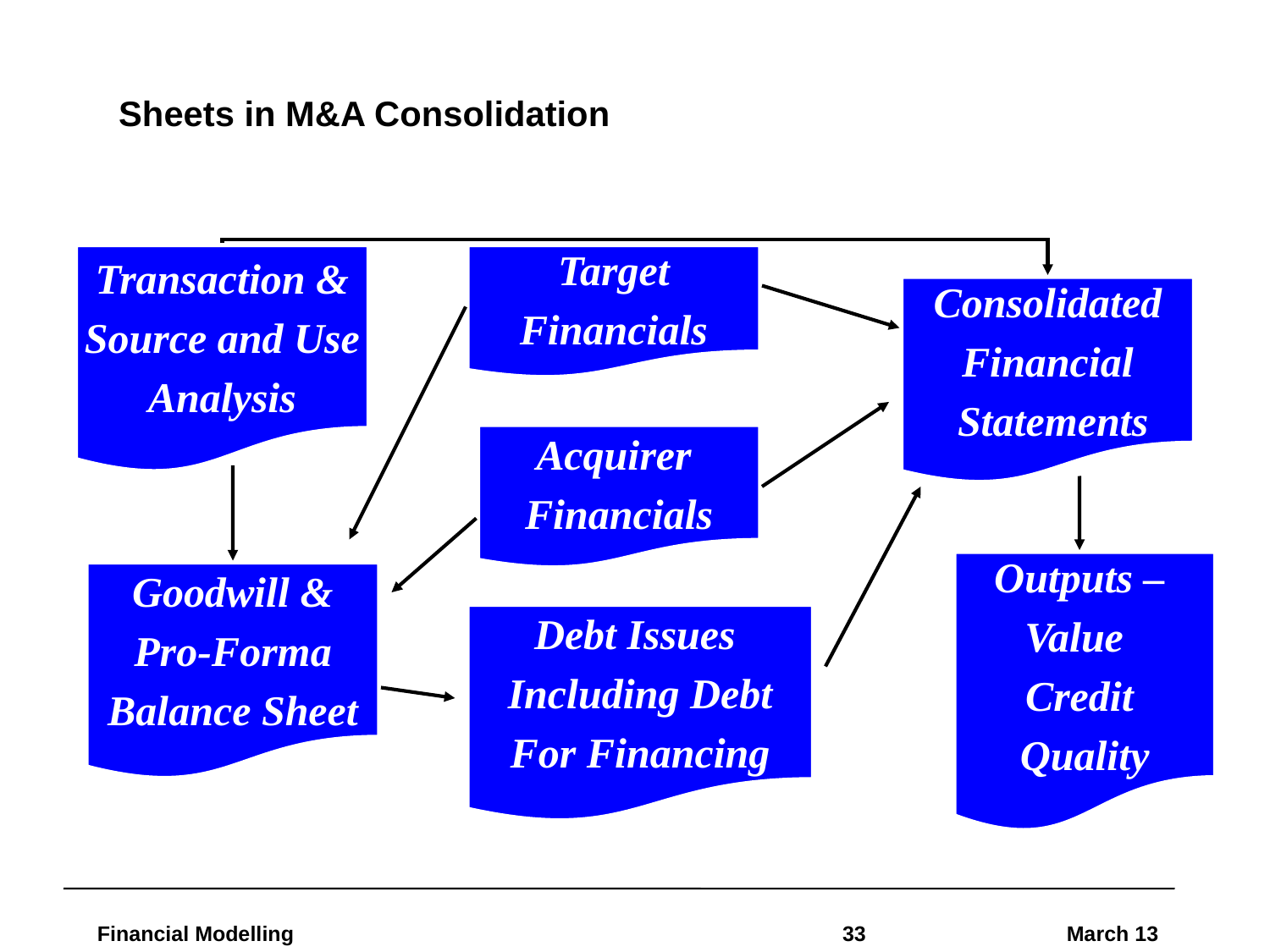

# Sheets in M&A Consolidation
Transaction &
Source and Use
Analysis
Target
Financials
Consolidated
Financial
 Statements

Acquirer
Financials

Outputs –
Value
Credit
Quality
Goodwill &
Pro-Forma
Balance Sheet
Debt Issues
Including Debt
For Financing